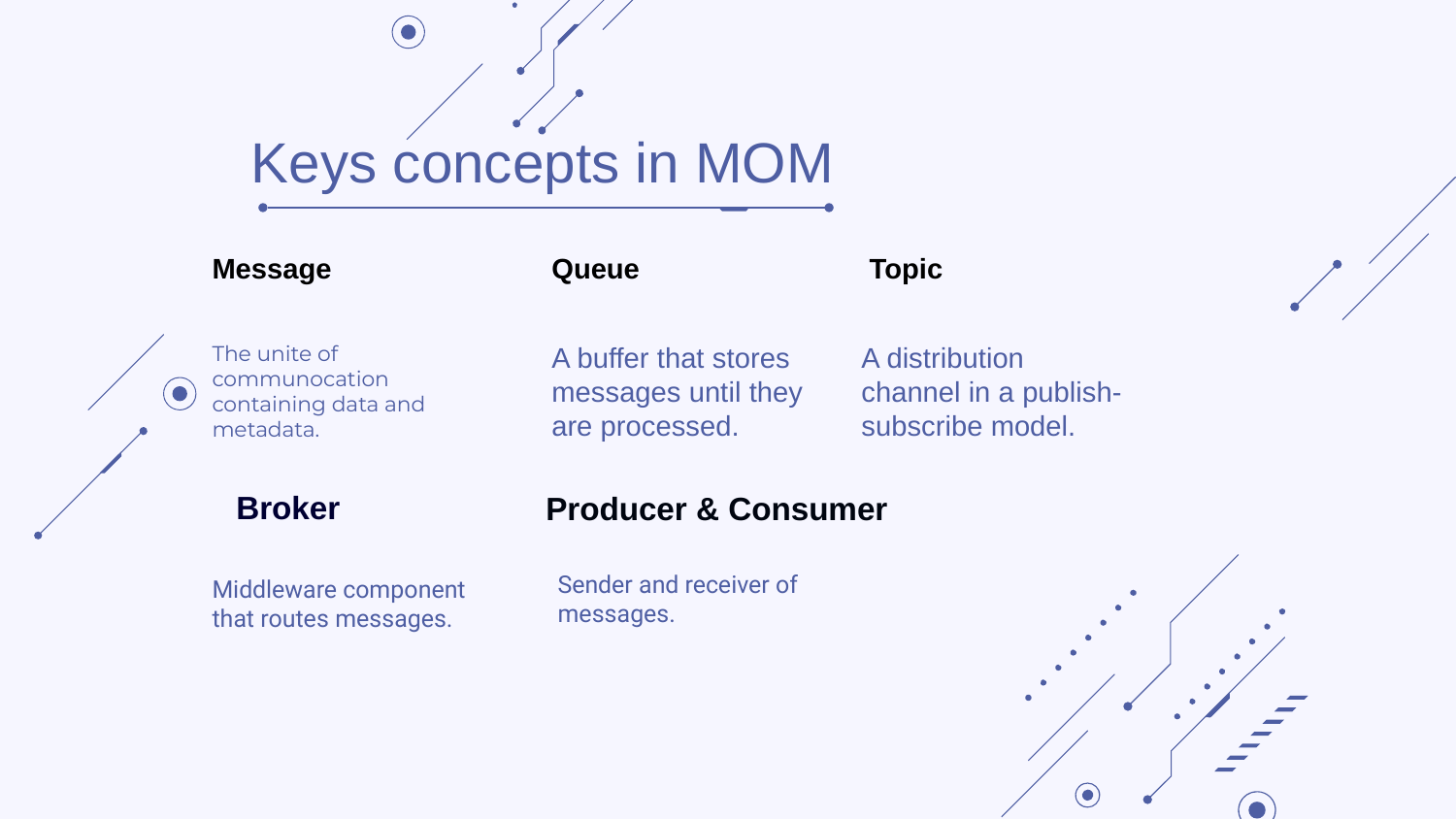

Keys concepts in MOM

Topic
Queue
Message
The unite of communocation containing data and metadata.
A buffer that stores messages until they are processed.
A distribution channel in a publish-subscribe model.
Broker
Producer & Consumer
Sender and receiver of messages.

Middleware component that routes messages.